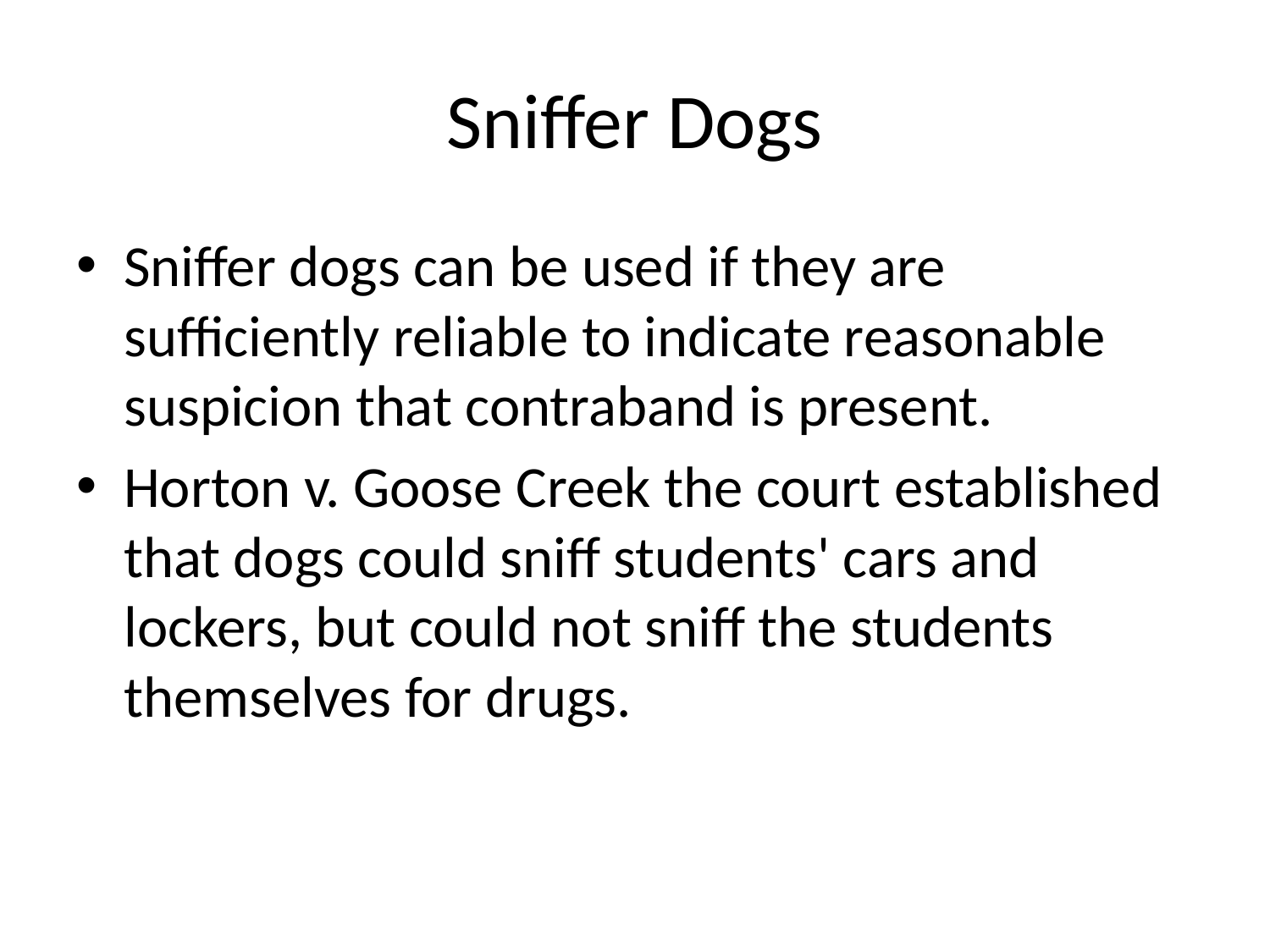

# Sniffer Dogs
Sniffer dogs can be used if they are sufficiently reliable to indicate reasonable suspicion that contraband is present.
Horton v. Goose Creek the court established that dogs could sniff students' cars and lockers, but could not sniff the students themselves for drugs.